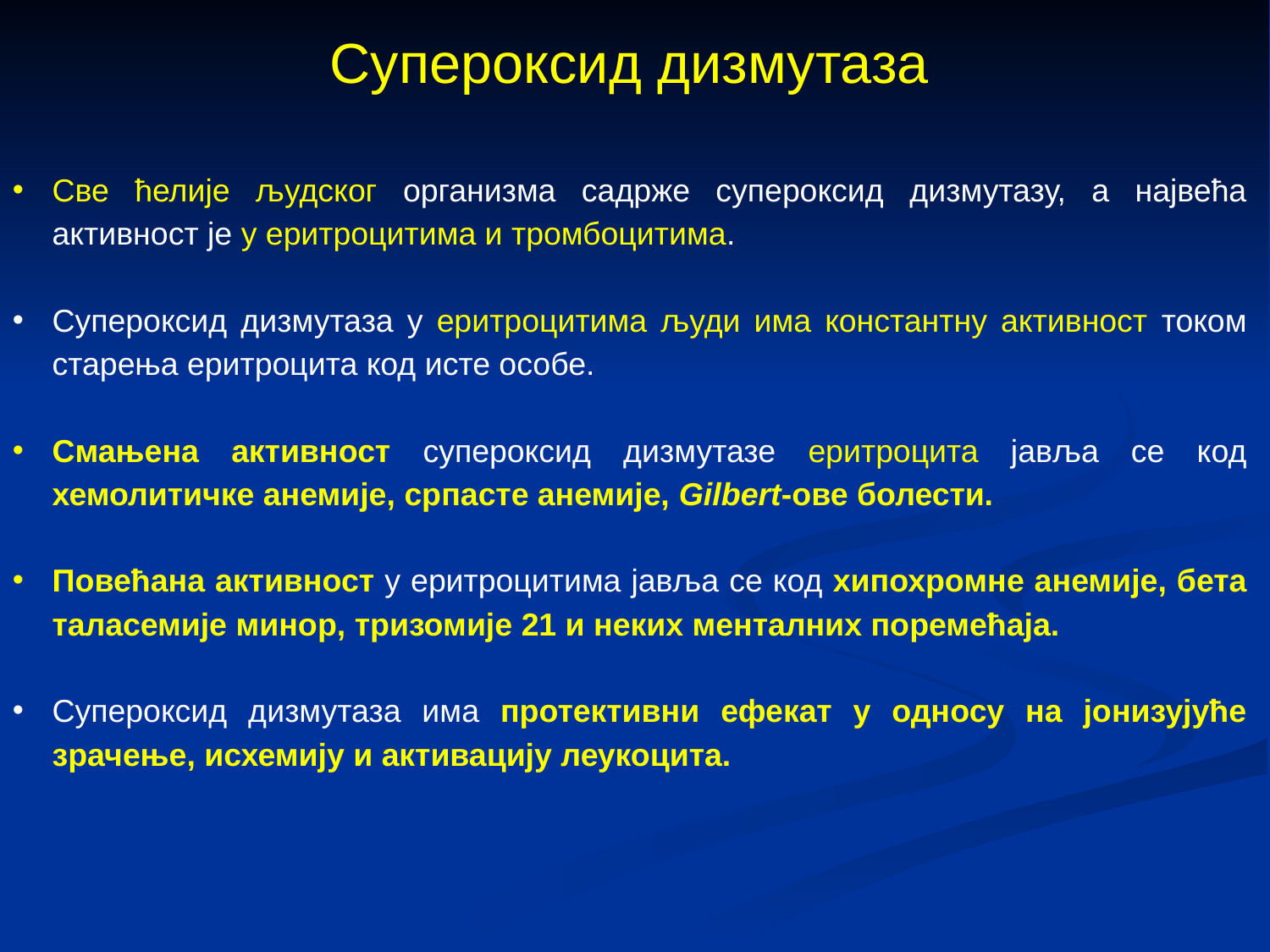

Супероксид дизмутаза
Све ћелије људског организма садрже супероксид дизмутазу, а највећа активност је у еритроцитима и тромбоцитима.

Супероксид дизмутаза у еритроцитима људи има константну активност током старења еритроцита код исте особе.

Смањена активност супероксид дизмутазе еритроцита јавља се код хемолитичке анемије, српасте анемије, Gilbert-ове болести.

Повећана активност у еритроцитима јавља се код хипохромне анемије, бета таласемије минор, тризомије 21 и неких менталних поремећаја.

Супероксид дизмутаза има протективни ефекат у односу на јонизујуће зрачење, исхемију и активацију леукоцита.